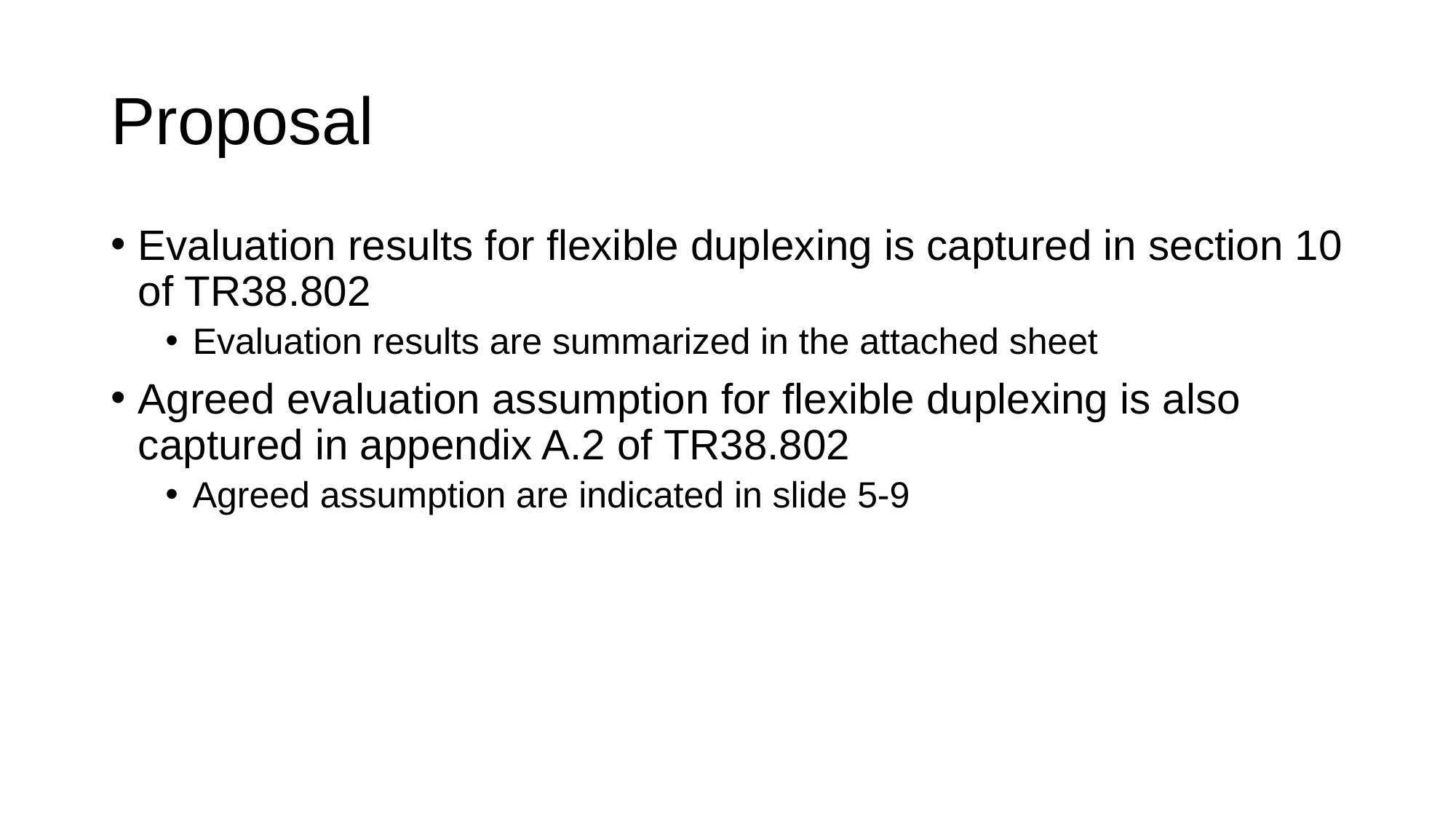

# Proposal
Evaluation results for flexible duplexing is captured in section 10 of TR38.802
Evaluation results are summarized in the attached sheet
Agreed evaluation assumption for flexible duplexing is also captured in appendix A.2 of TR38.802
Agreed assumption are indicated in slide 5-9